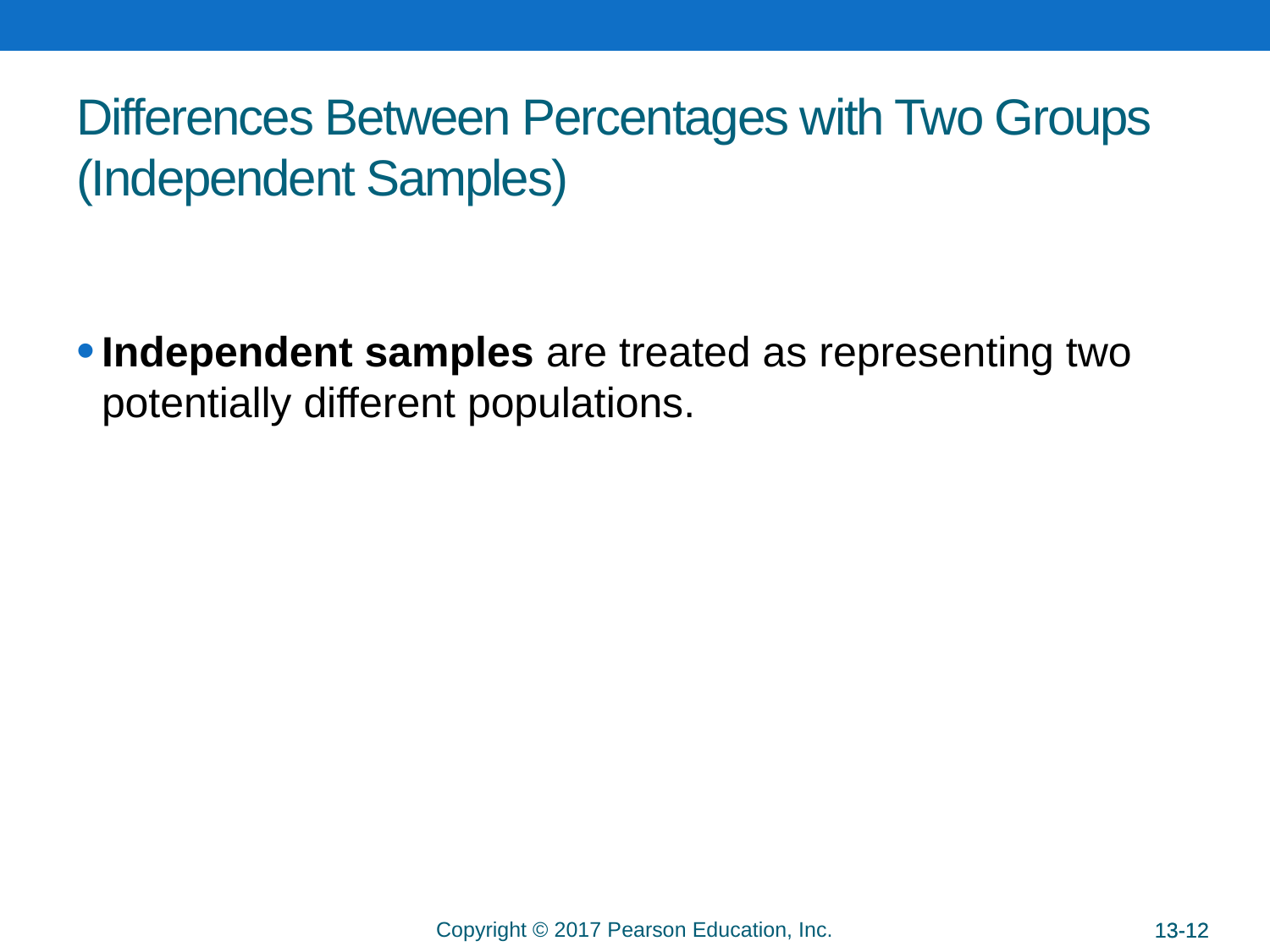

# Differences Between Percentages with Two Groups (Independent Samples)
Independent samples are treated as representing two potentially different populations.